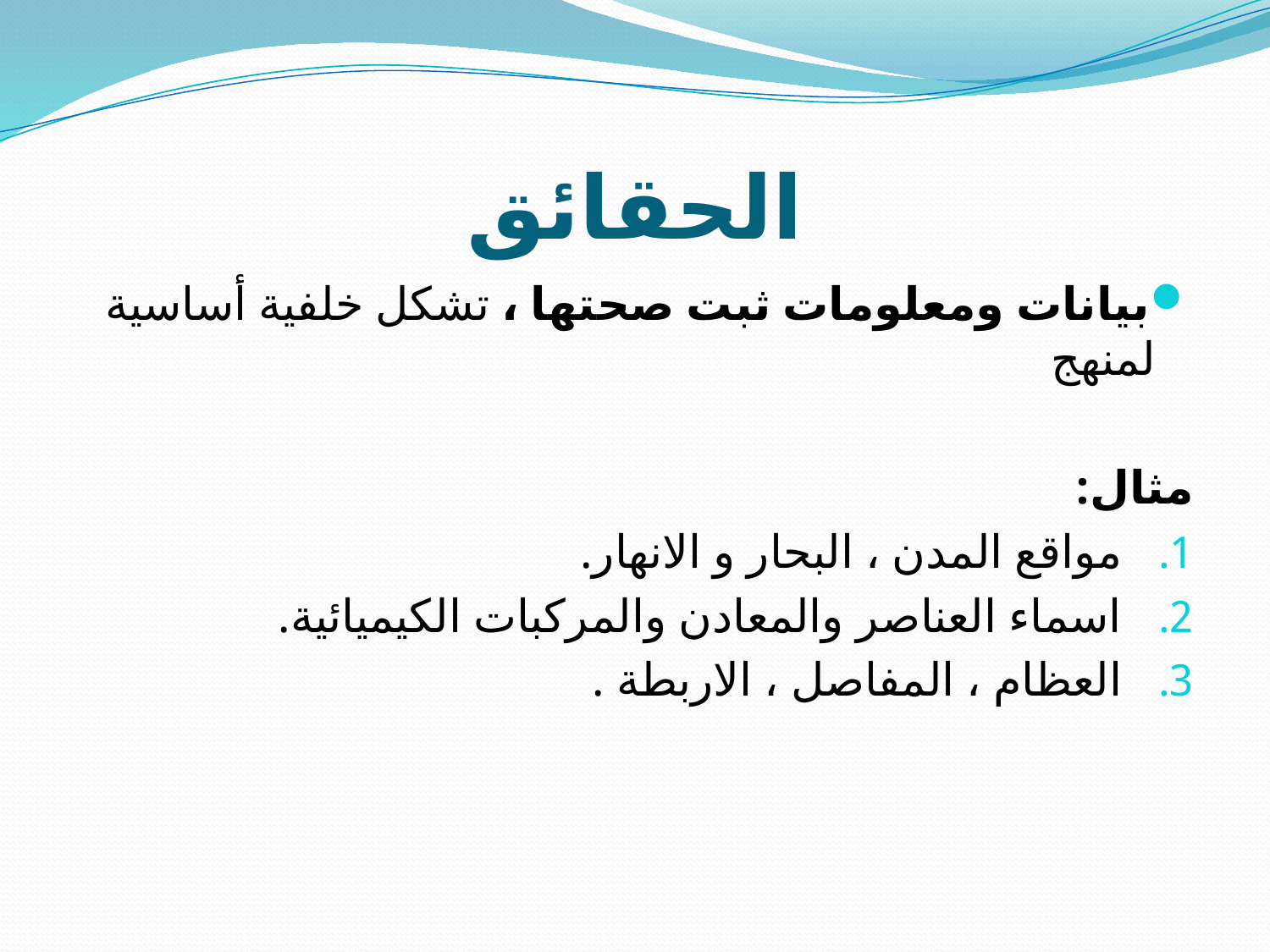

# الحقائق
بيانات ومعلومات ثبت صحتها ، تشكل خلفية أساسية لمنهج

مثال:
مواقع المدن ، البحار و الانهار.
اسماء العناصر والمعادن والمركبات الكيميائية.
العظام ، المفاصل ، الاربطة .